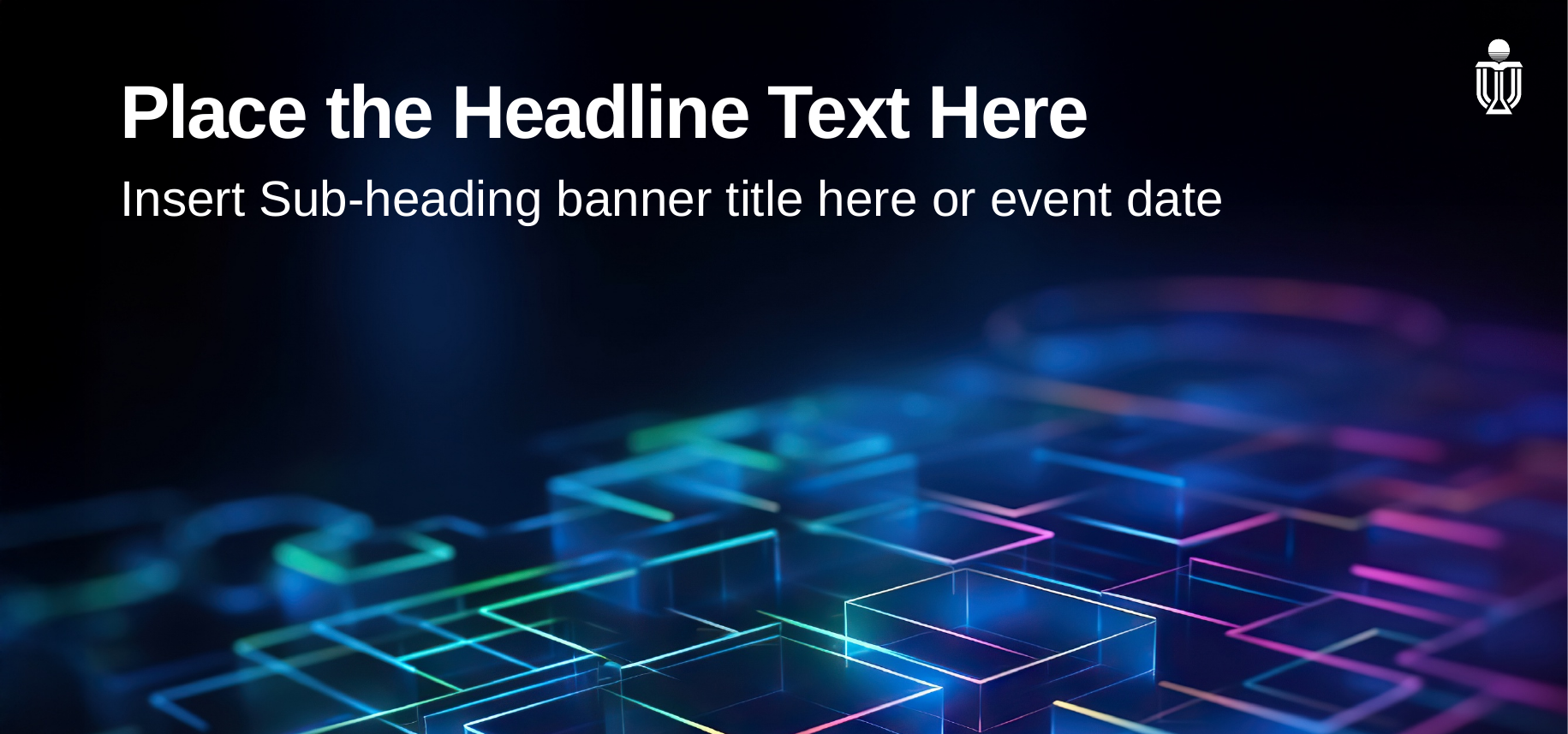

Place the Headline Text Here
Insert Sub-heading banner title here or event date